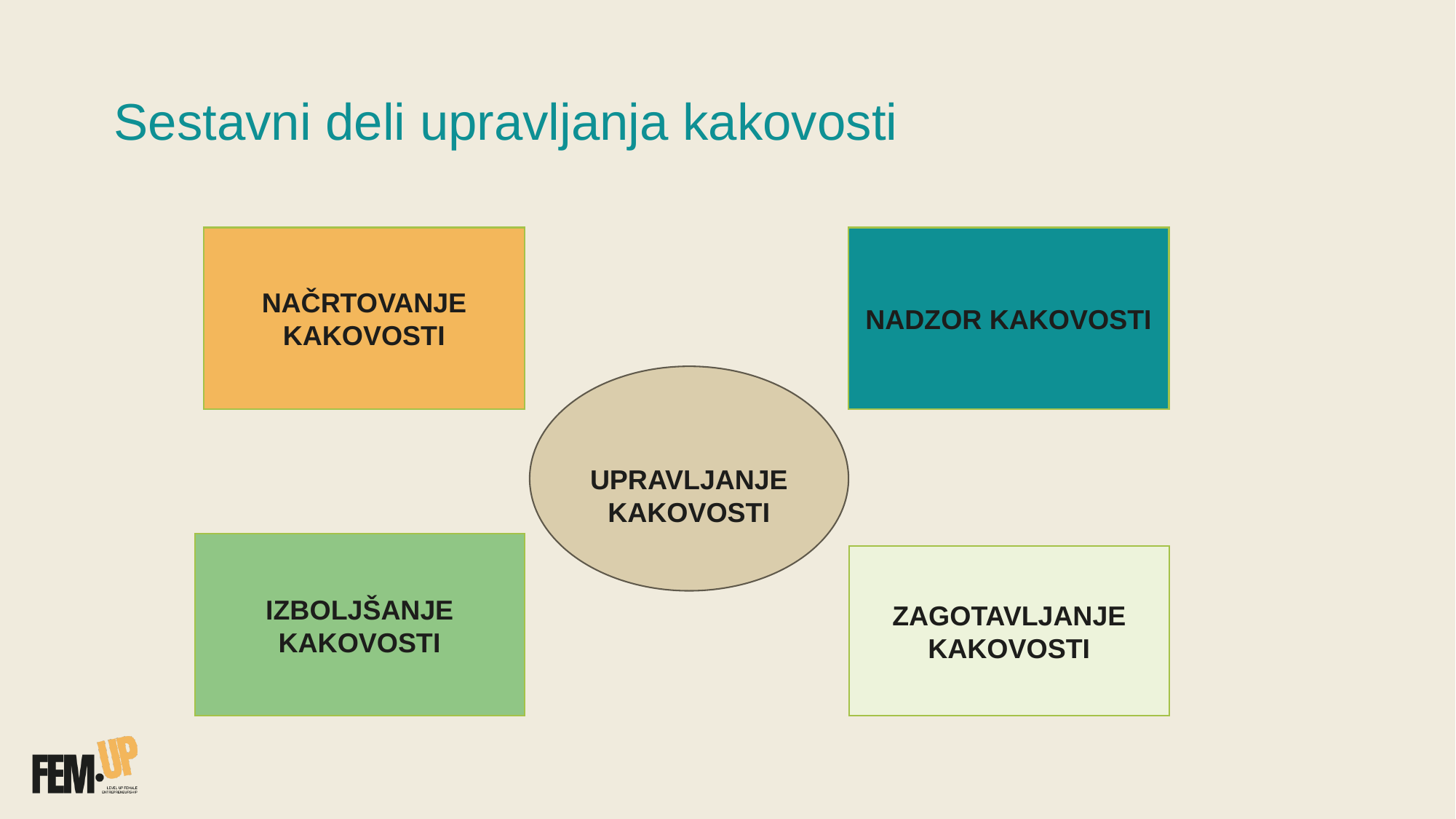

# Sestavni deli upravljanja kakovosti
NAČRTOVANJE KAKOVOSTI
NADZOR KAKOVOSTI

UPRAVLJANJE KAKOVOSTI
IZBOLJŠANJE KAKOVOSTI
ZAGOTAVLJANJE KAKOVOSTI